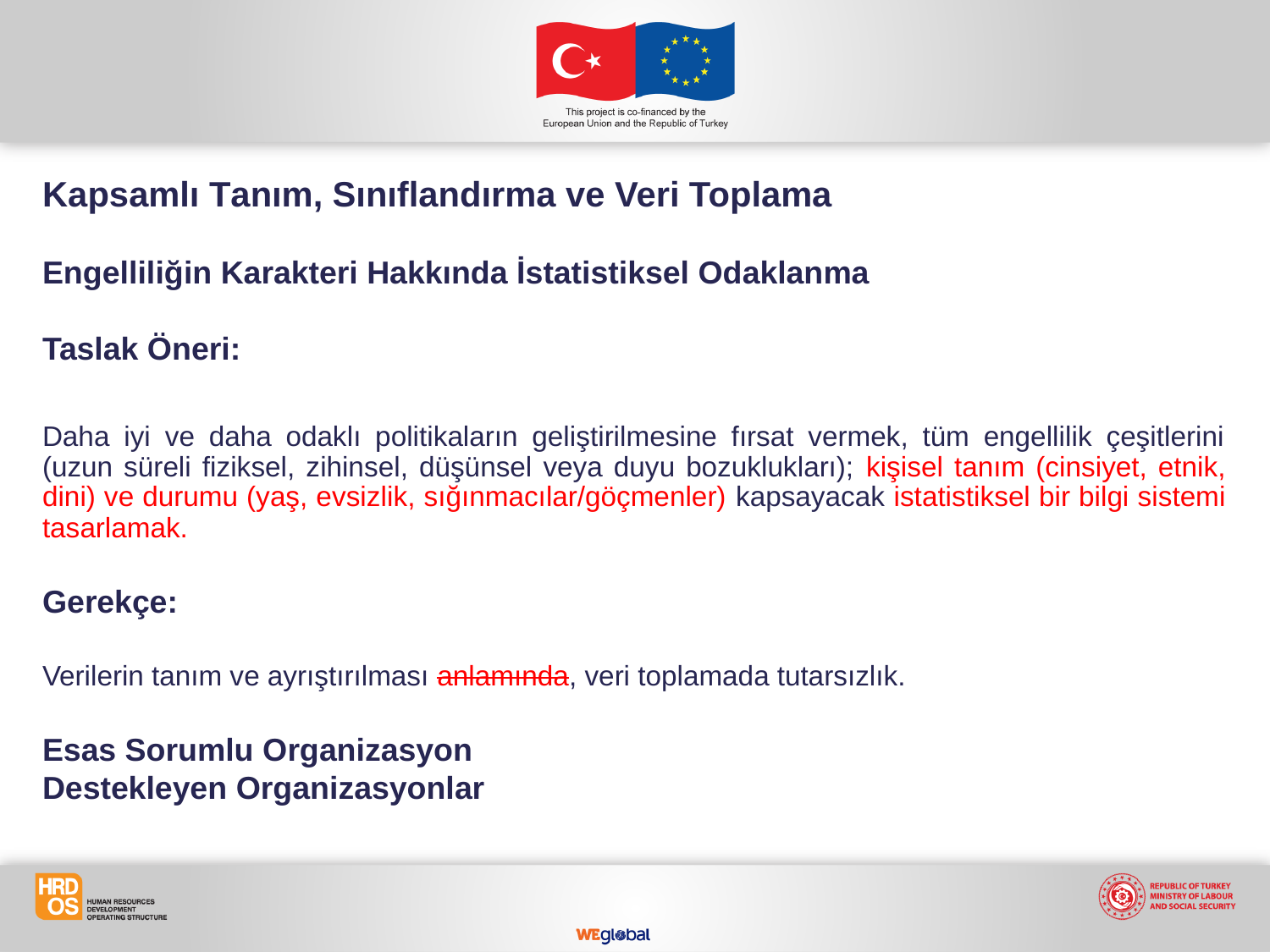

Kapsamlı Tanım, Sınıflandırma ve Veri Toplama

Engelliliğin Karakteri Hakkında İstatistiksel Odaklanma

Taslak Öneri:

Daha iyi ve daha odaklı politikaların geliştirilmesine fırsat vermek, tüm engellilik çeşitlerini (uzun süreli fiziksel, zihinsel, düşünsel veya duyu bozuklukları); kişisel tanım (cinsiyet, etnik, dini) ve durumu (yaş, evsizlik, sığınmacılar/göçmenler) kapsayacak istatistiksel bir bilgi sistemi tasarlamak.

Gerekçe:

Verilerin tanım ve ayrıştırılması anlamında, veri toplamada tutarsızlık.

Esas Sorumlu Organizasyon
Destekleyen Organizasyonlar